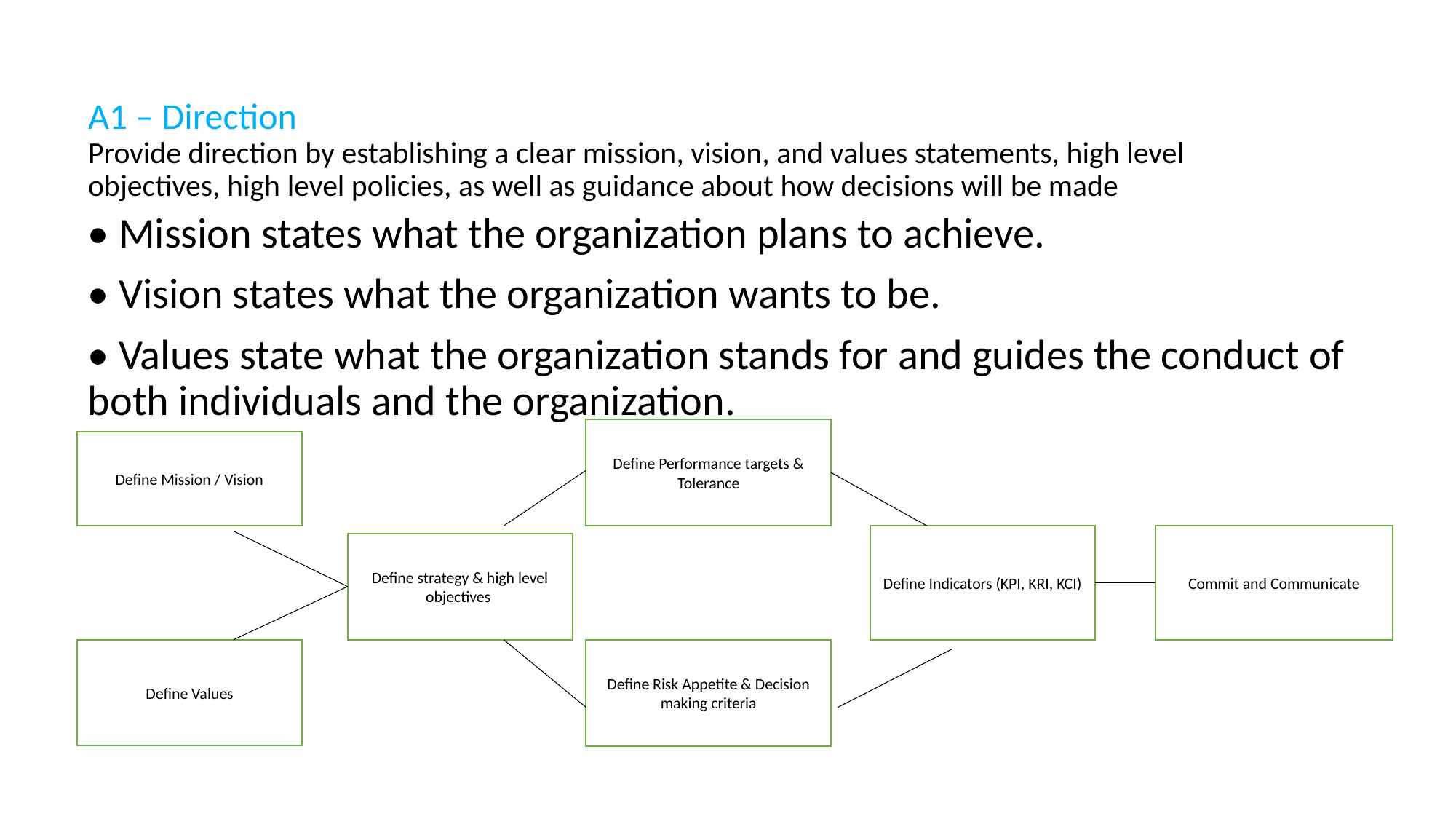

# A1 – Direction Provide direction by establishing a clear mission, vision, and values statements, high level objectives, high level policies, as well as guidance about how decisions will be made
• Mission states what the organization plans to achieve.
• Vision states what the organization wants to be.
• Values state what the organization stands for and guides the conduct of both individuals and the organization.

Define Performance targets & Tolerance
Define Mission / Vision
Define Indicators (KPI, KRI, KCI)
Commit and Communicate
Define strategy & high level objectives
Define Risk Appetite & Decision making criteria
Define Values